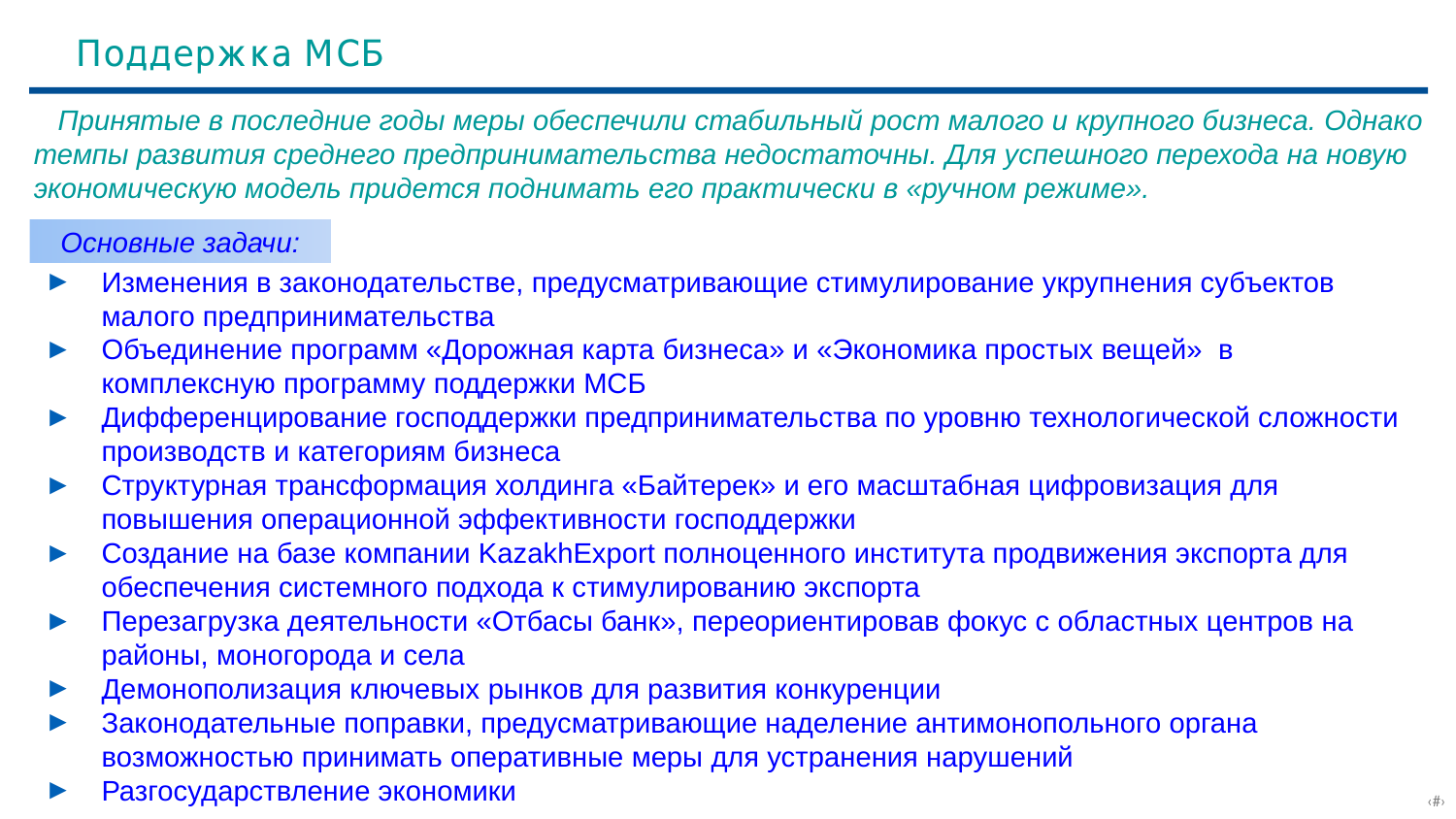

Поддержка МСБ
   Принятые в последние годы меры обеспечили стабильный рост малого и крупного бизнеса. Однако темпы развития среднего предпринимательства недостаточны. Для успешного перехода на новую экономическую модель придется поднимать его практически в «ручном режиме».
Основные задачи:
Изменения в законодательстве, предусматривающие стимулирование укрупнения субъектов малого предпринимательства
Объединение программ «Дорожная карта бизнеса» и «Экономика простых вещей»  в комплексную программу поддержки МСБ
Дифференцирование господдержки предпринимательства по уровню технологической сложности производств и категориям бизнеса
Структурная трансформация холдинга «Байтерек» и его масштабная цифровизация для повышения операционной эффективности господдержки
Создание на базе компании KazakhExport полноценного института продвижения экспорта для обеспечения системного подхода к стимулированию экспорта
Перезагрузка деятельности «Отбасы банк», переориентировав фокус с областных центров на районы, моногорода и села
Демонополизация ключевых рынков для развития конкуренции
Законодательные поправки, предусматривающие наделение антимонопольного органа возможностью принимать оперативные меры для устранения нарушений
Разгосударствление экономики